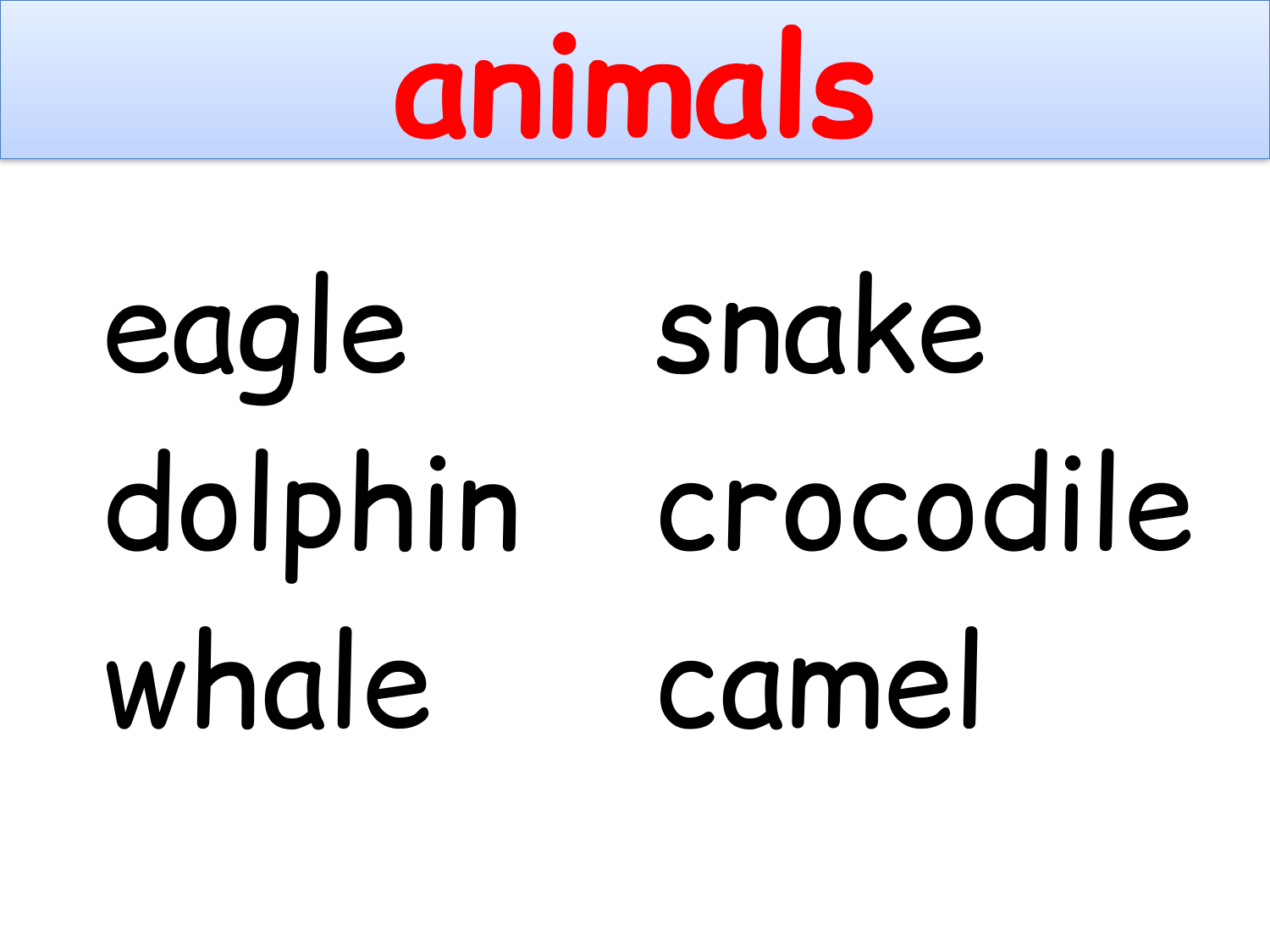

# animals
eagle
dolphin
whale

snake
crocodile
camel